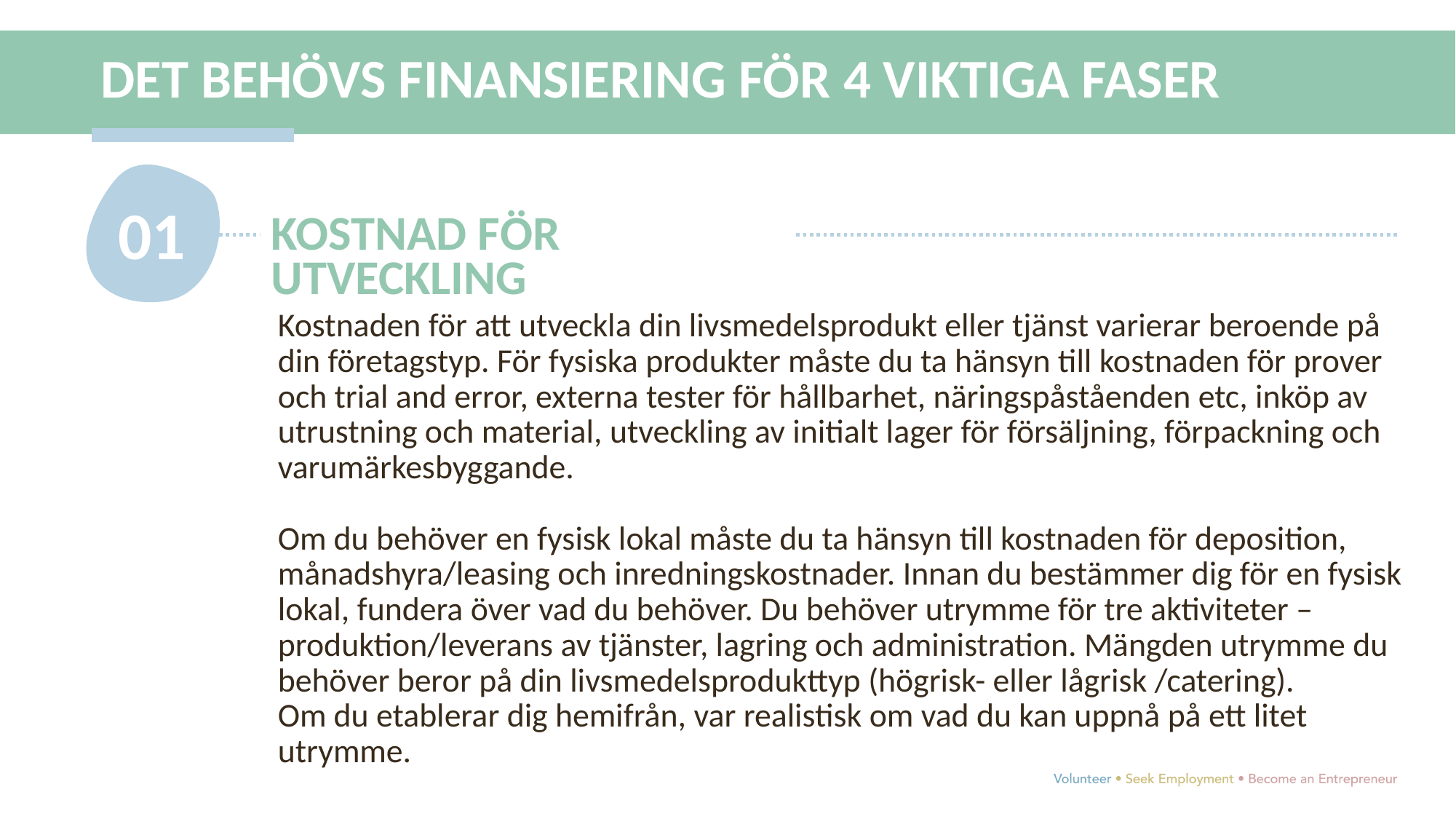

DET BEHÖVS FINANSIERING FÖR 4 VIKTIGA FASER

01
KOSTNAD FÖR UTVECKLING
Kostnaden för att utveckla din livsmedelsprodukt eller tjänst varierar beroende på din företagstyp. För fysiska produkter måste du ta hänsyn till kostnaden för prover och trial and error, externa tester för hållbarhet, näringspåståenden etc, inköp av utrustning och material, utveckling av initialt lager för försäljning, förpackning och varumärkesbyggande.

Om du behöver en fysisk lokal måste du ta hänsyn till kostnaden för deposition, månadshyra/leasing och inredningskostnader. Innan du bestämmer dig för en fysisk lokal, fundera över vad du behöver. Du behöver utrymme för tre aktiviteter – produktion/leverans av tjänster, lagring och administration. Mängden utrymme du behöver beror på din livsmedelsprodukttyp (högrisk- eller lågrisk /catering).
Om du etablerar dig hemifrån, var realistisk om vad du kan uppnå på ett litet utrymme.